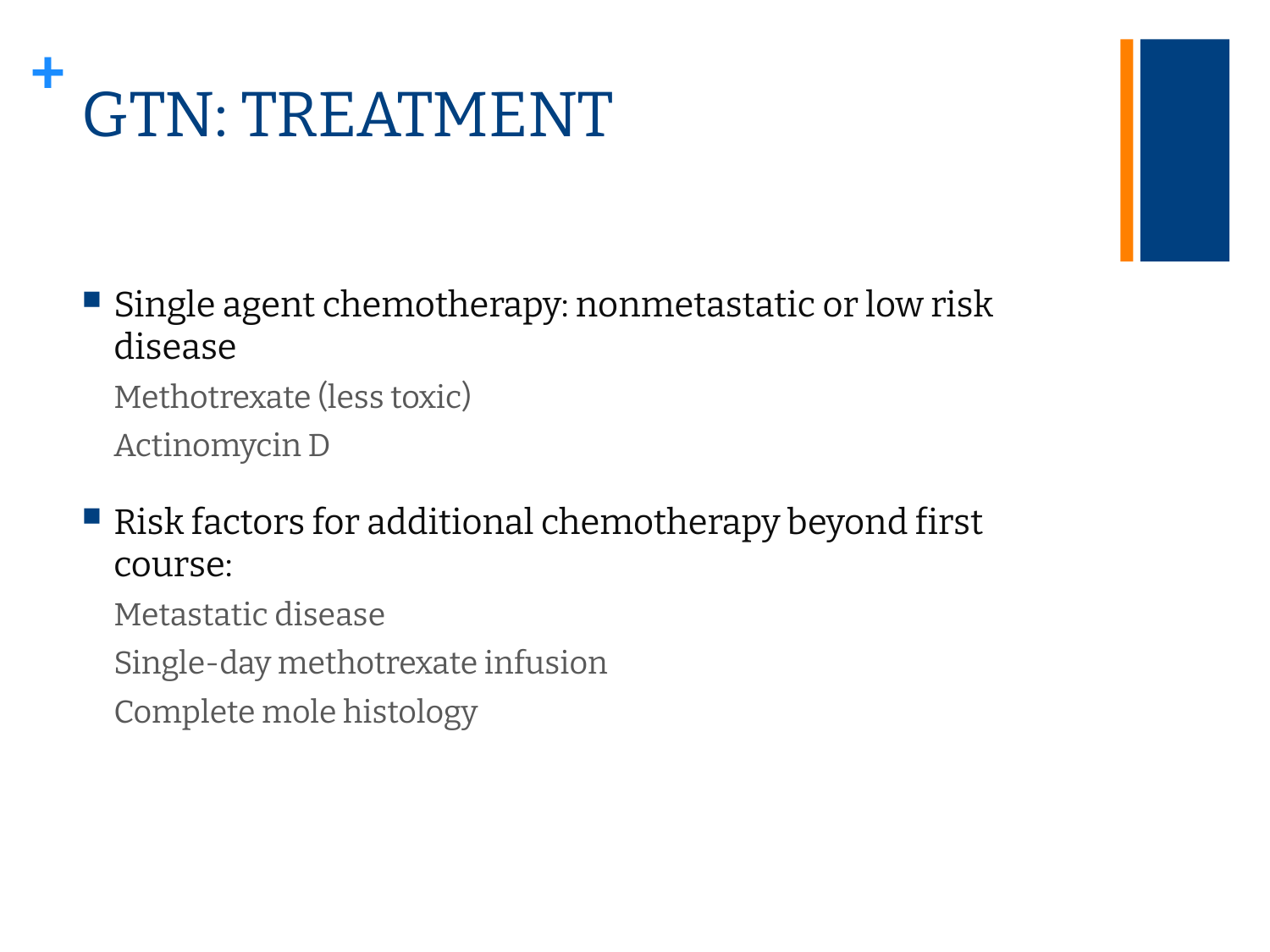

# GTN: TREATMENT
Single agent chemotherapy: nonmetastatic or low risk disease
Methotrexate (less toxic)
Actinomycin D
Risk factors for additional chemotherapy beyond first course:
Metastatic disease
Single-day methotrexate infusion
Complete mole histology